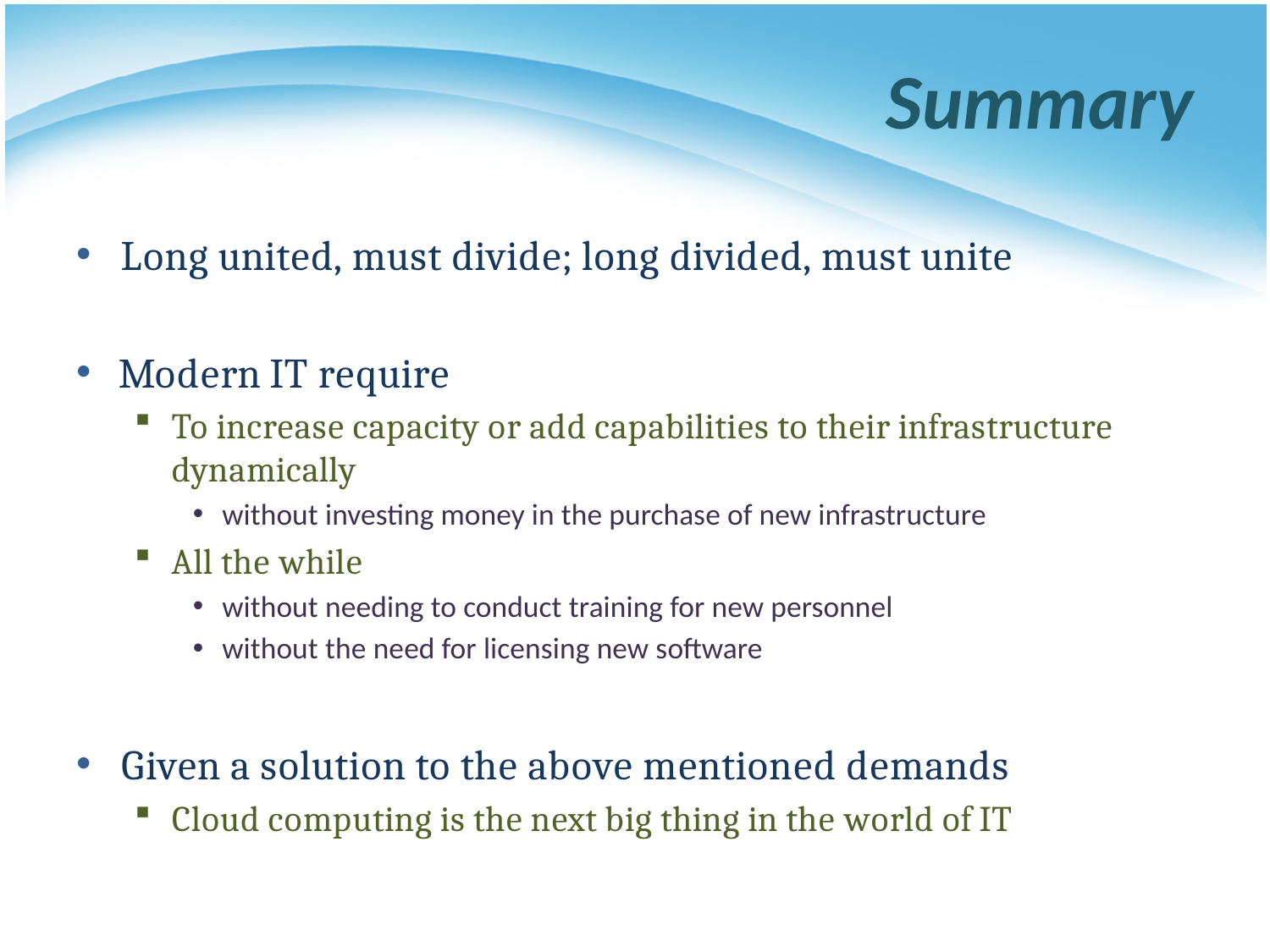

# Summary
Long united, must divide; long divided, must unite

Modern IT require
To increase capacity or add capabilities to their infrastructure dynamically
without investing money in the purchase of new infrastructure
All the while
without needing to conduct training for new personnel
without the need for licensing new software

Given a solution to the above mentioned demands
Cloud computing is the next big thing in the world of IT